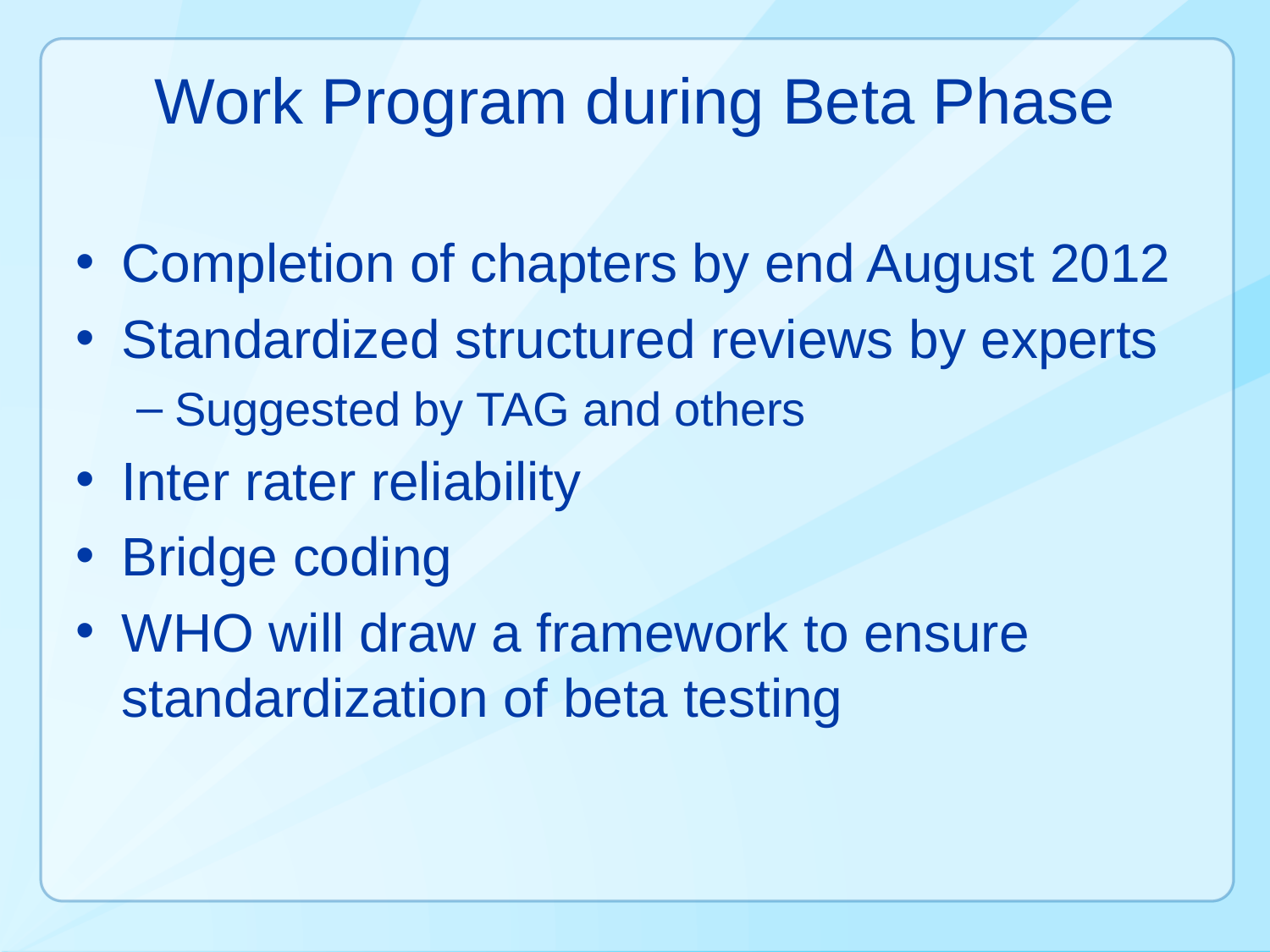

# Work Program during Beta Phase
Completion of chapters by end August 2012
Standardized structured reviews by experts
Suggested by TAG and others
Inter rater reliability
Bridge coding
WHO will draw a framework to ensure standardization of beta testing